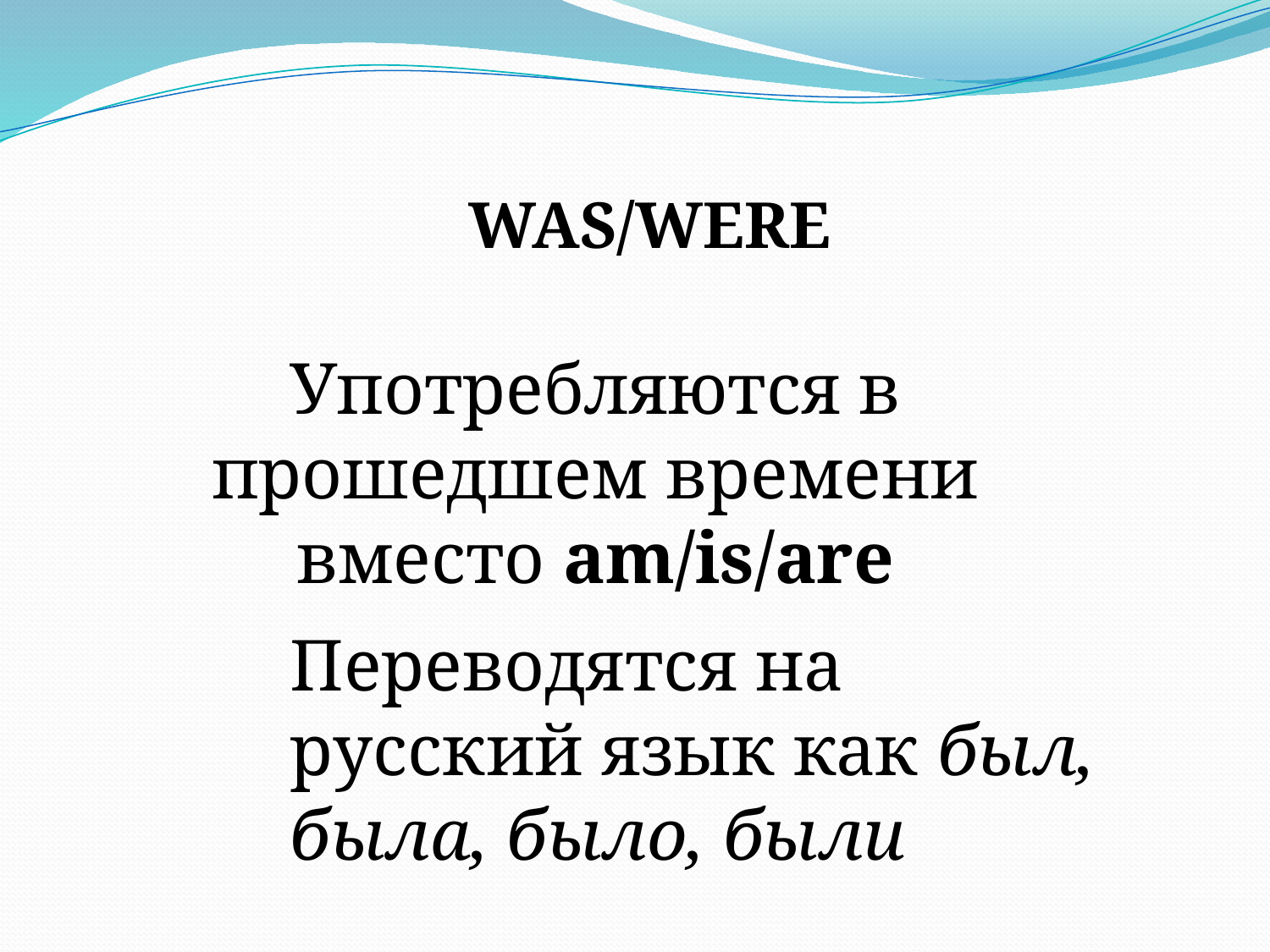

WAS/WERE
Употребляются в прошедшем времени вместо am/is/are
Переводятся на русский язык как был, была, было, были